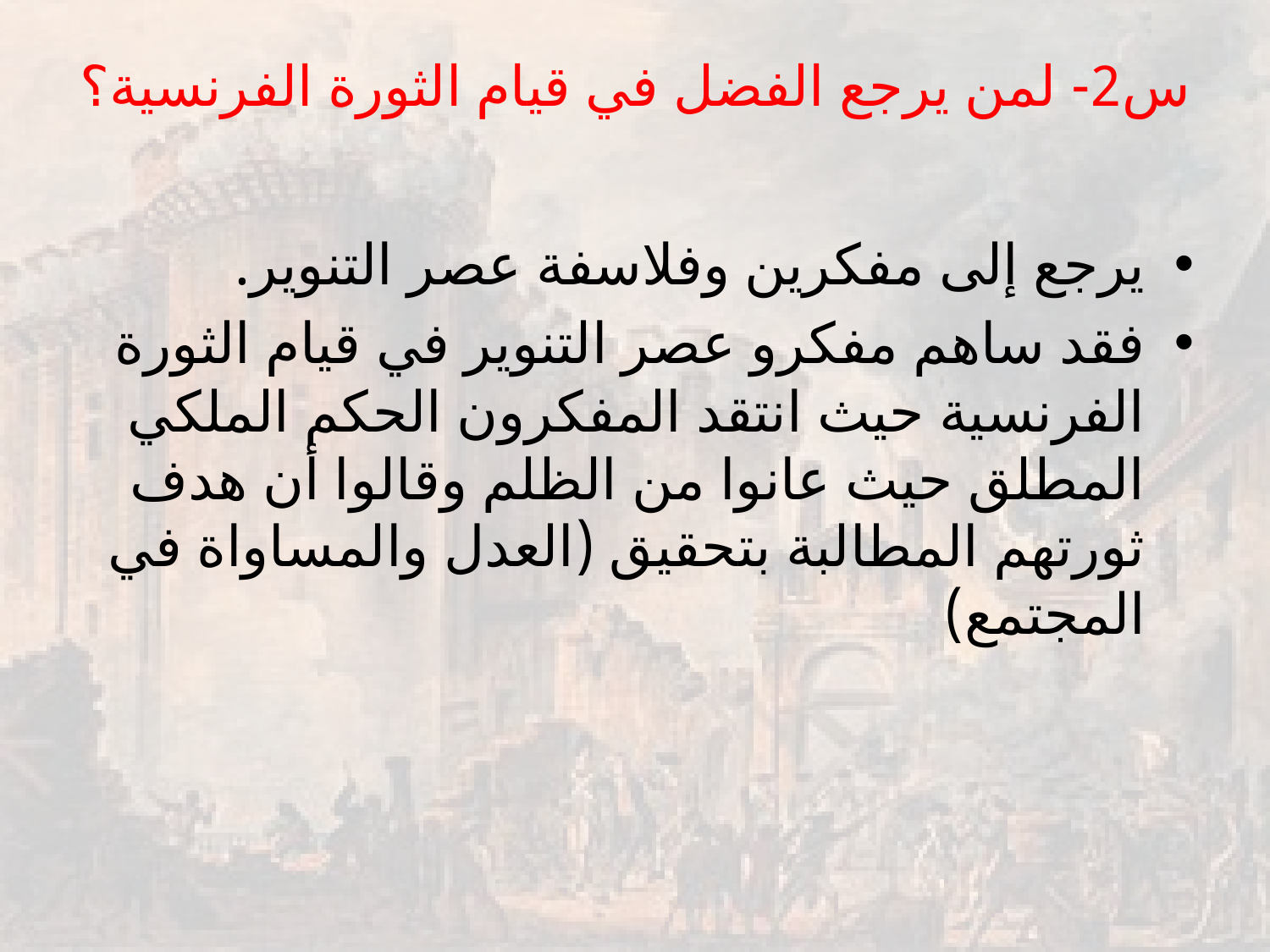

# س2- لمن يرجع الفضل في قيام الثورة الفرنسية؟
يرجع إلى مفكرين وفلاسفة عصر التنوير.
فقد ساهم مفكرو عصر التنوير في قيام الثورة الفرنسية حيث انتقد المفكرون الحكم الملكي المطلق حيث عانوا من الظلم وقالوا أن هدف ثورتهم المطالبة بتحقيق (العدل والمساواة في المجتمع)